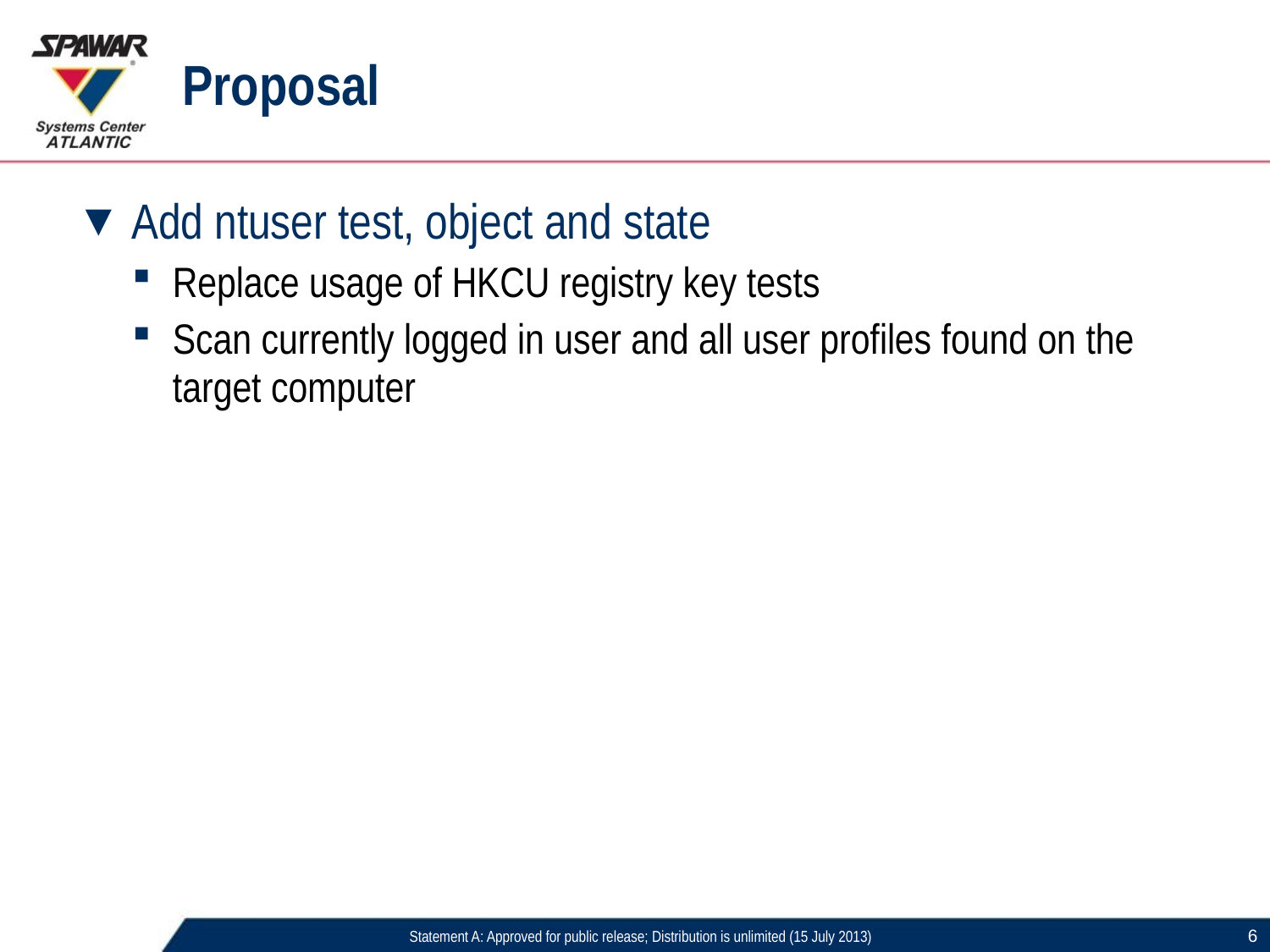

Proposal
Add ntuser test, object and state
Replace usage of HKCU registry key tests
Scan currently logged in user and all user profiles found on the target computer